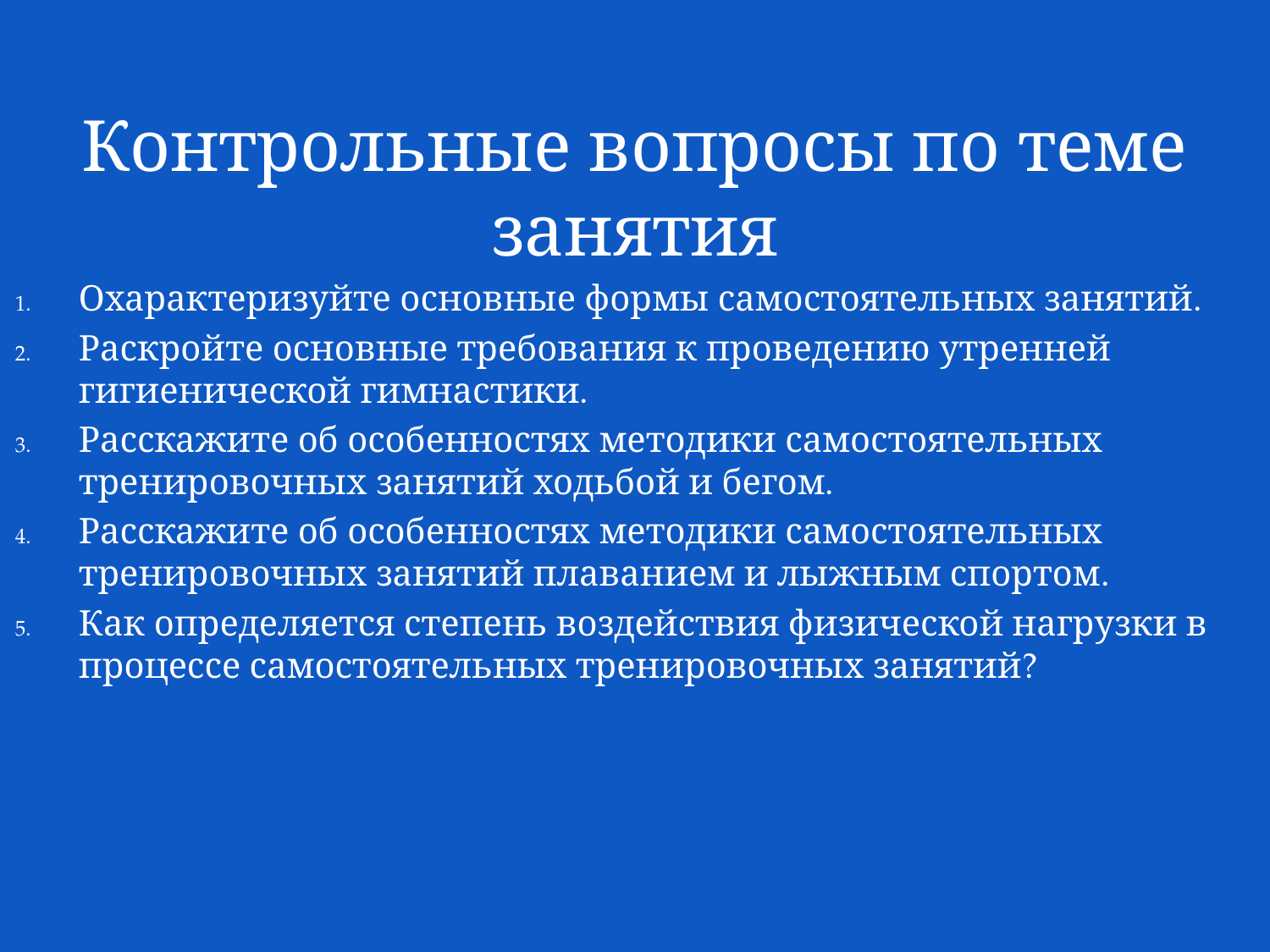

# Контрольные вопросы по теме занятия
Охарактеризуйте основные формы самостоятельных занятий.
Раскройте основные требования к проведению утренней гигиенической гимнастики.
Расскажите об особенностях методики самостоятельных тренировочных занятий ходьбой и бегом.
Расскажите об особенностях методики самостоятельных тренировочных занятий плаванием и лыжным спортом.
Как определяется степень воздействия физической нагрузки в процессе самостоятельных тренировочных занятий?